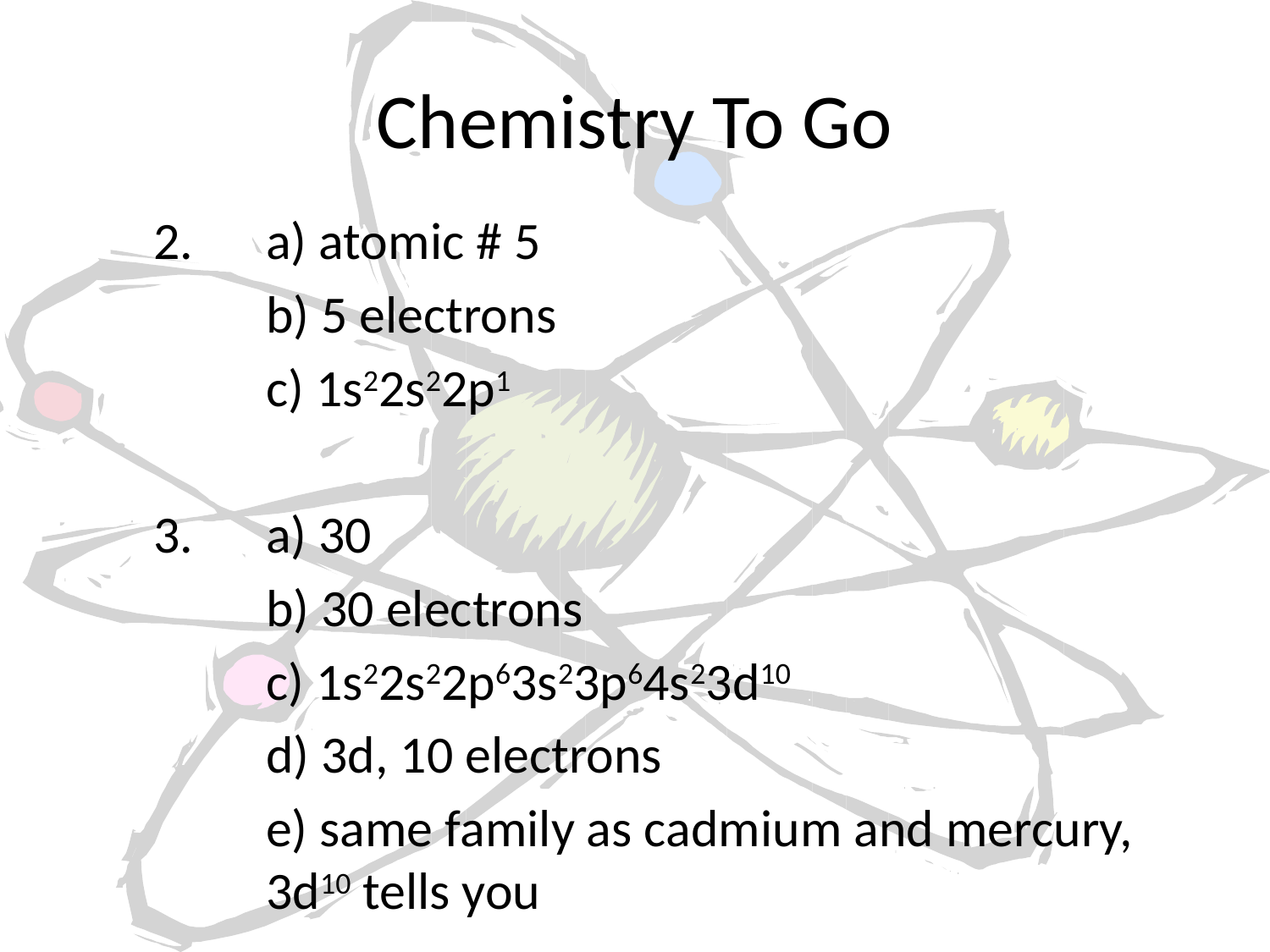

# Chemistry To Go
a) atomic # 5
	b) 5 electrons
 	c) 1s22s22p1

a) 30
	b) 30 electrons
	c) 1s22s22p63s23p64s23d10
	d) 3d, 10 electrons
	e) same family as cadmium and mercury, 3d10 tells you